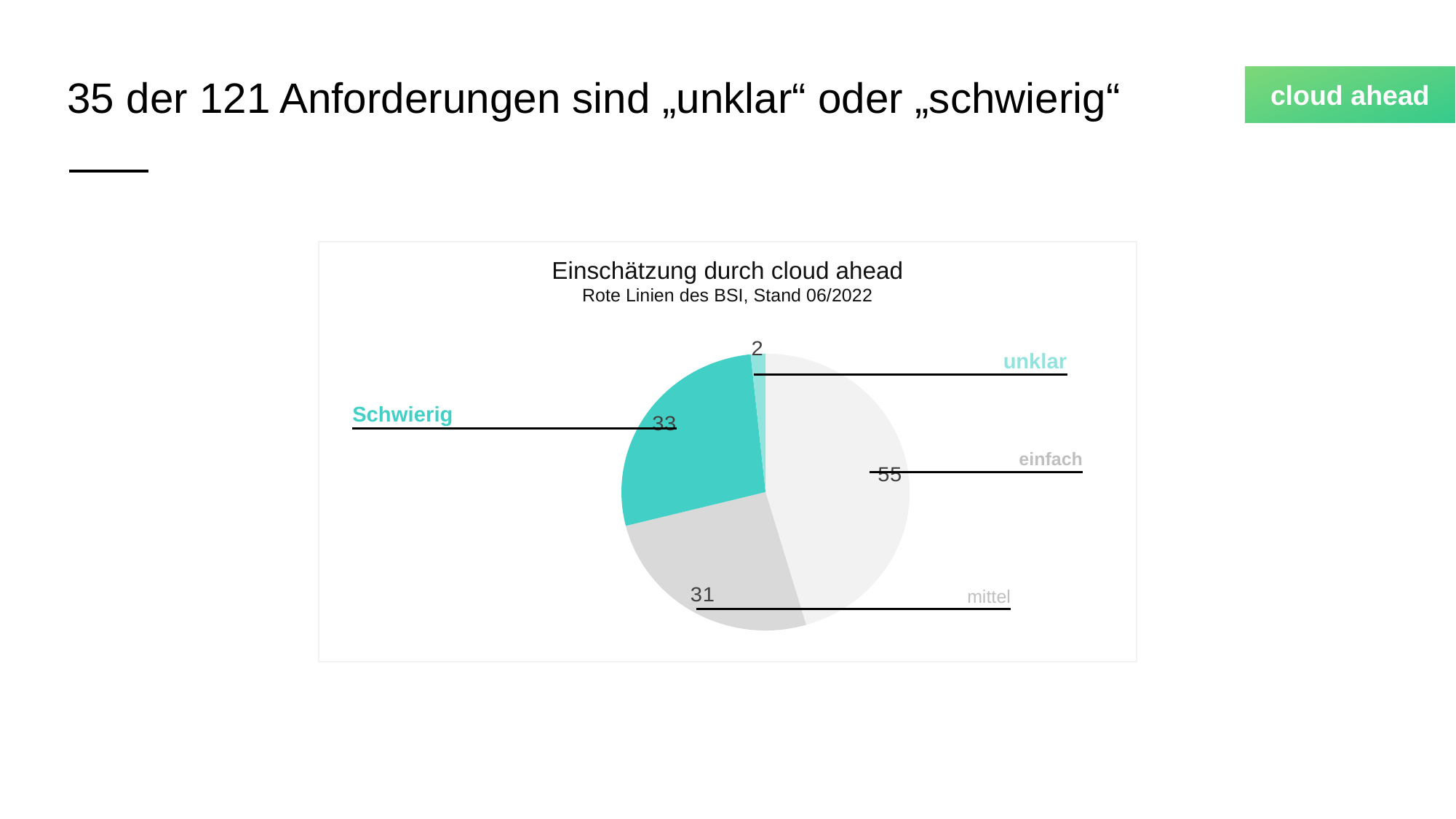

# 35 der 121 Anforderungen sind „unklar“ oder „schwierig“
Einschätzung durch cloud ahead
Rote Linien des BSI, Stand 06/2022

### Chart

| Category |  |
|---|---|
unklar
Schwierig
einfach
mittel